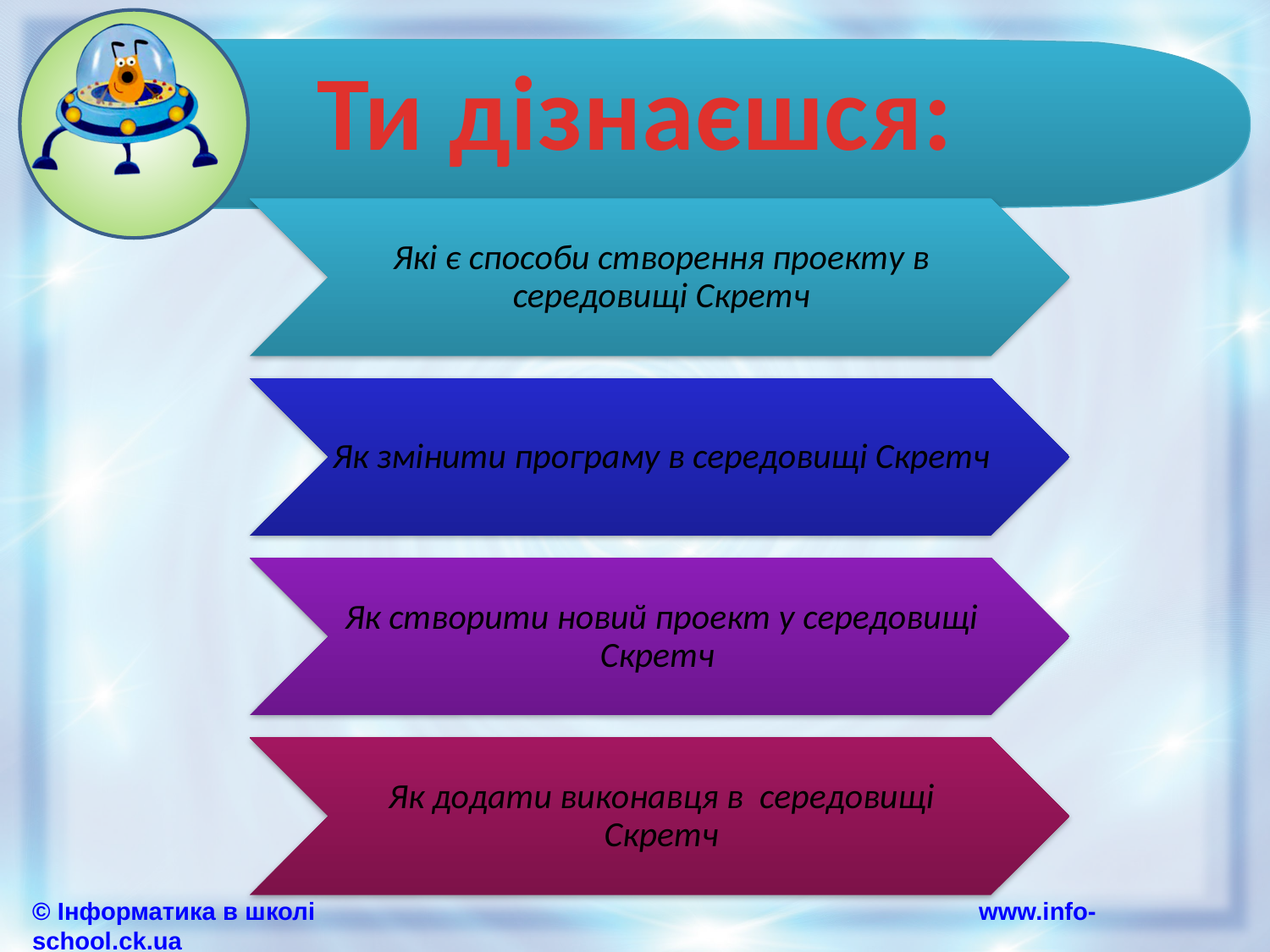

# Ти дізнаєшся:
Які є способи створення проекту в середовищі Скретч
Як змінити програму в середовищі Скретч
Як створити новий проект у середовищі Скретч
Як додати виконавця в  середовищі Скретч